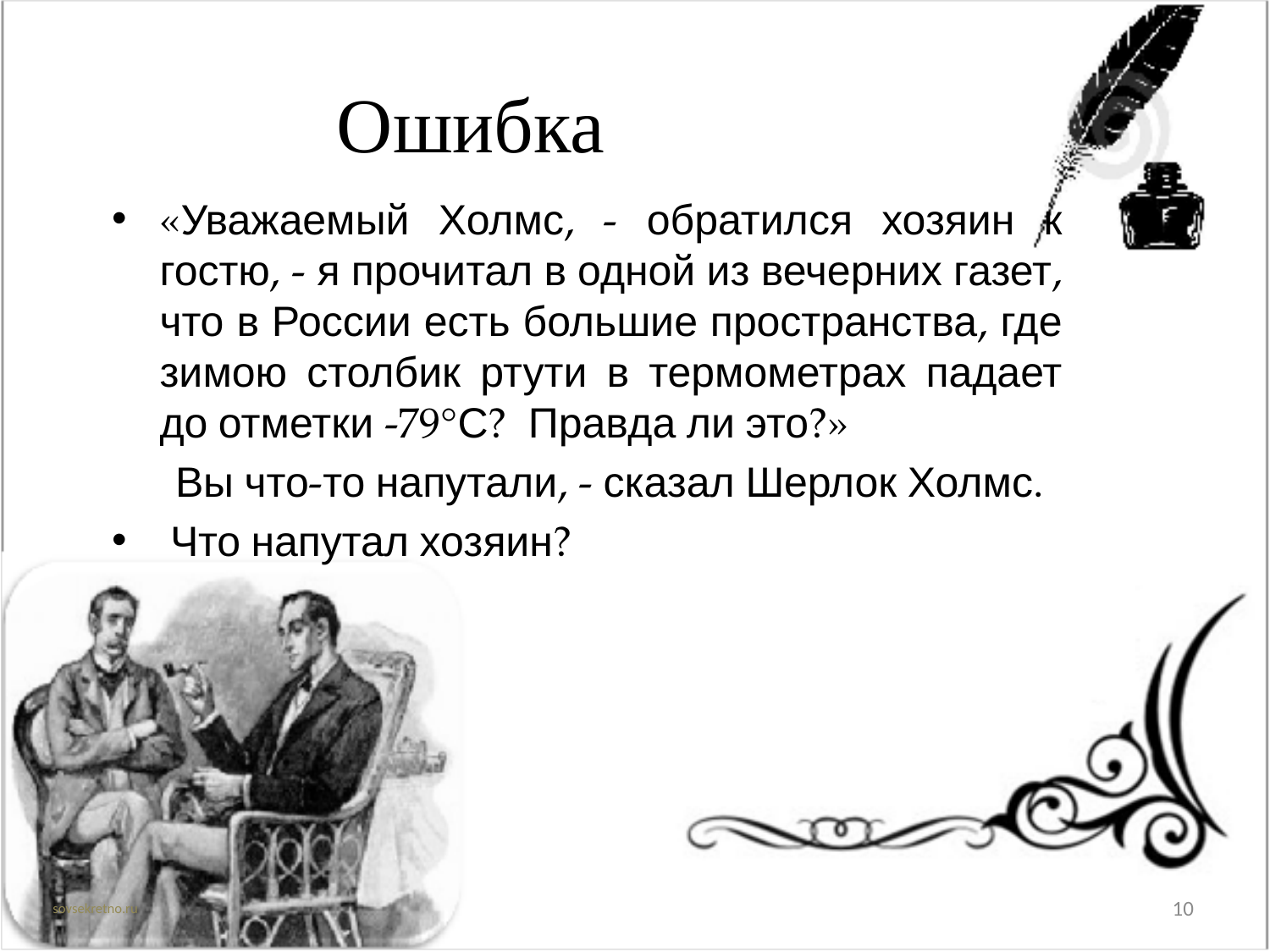

# Ошибка
«Уважаемый Холмс, - обратился хозяин к гостю, - я прочитал в одной из вечерних газет, что в России есть большие пространства, где зимою столбик ртути в термометрах падает до отметки -79°С?  Правда ли это?»
      Вы что-то напутали, - сказал Шерлок Холмс.
 Что напутал хозяин?
sovsekretno.ru
10